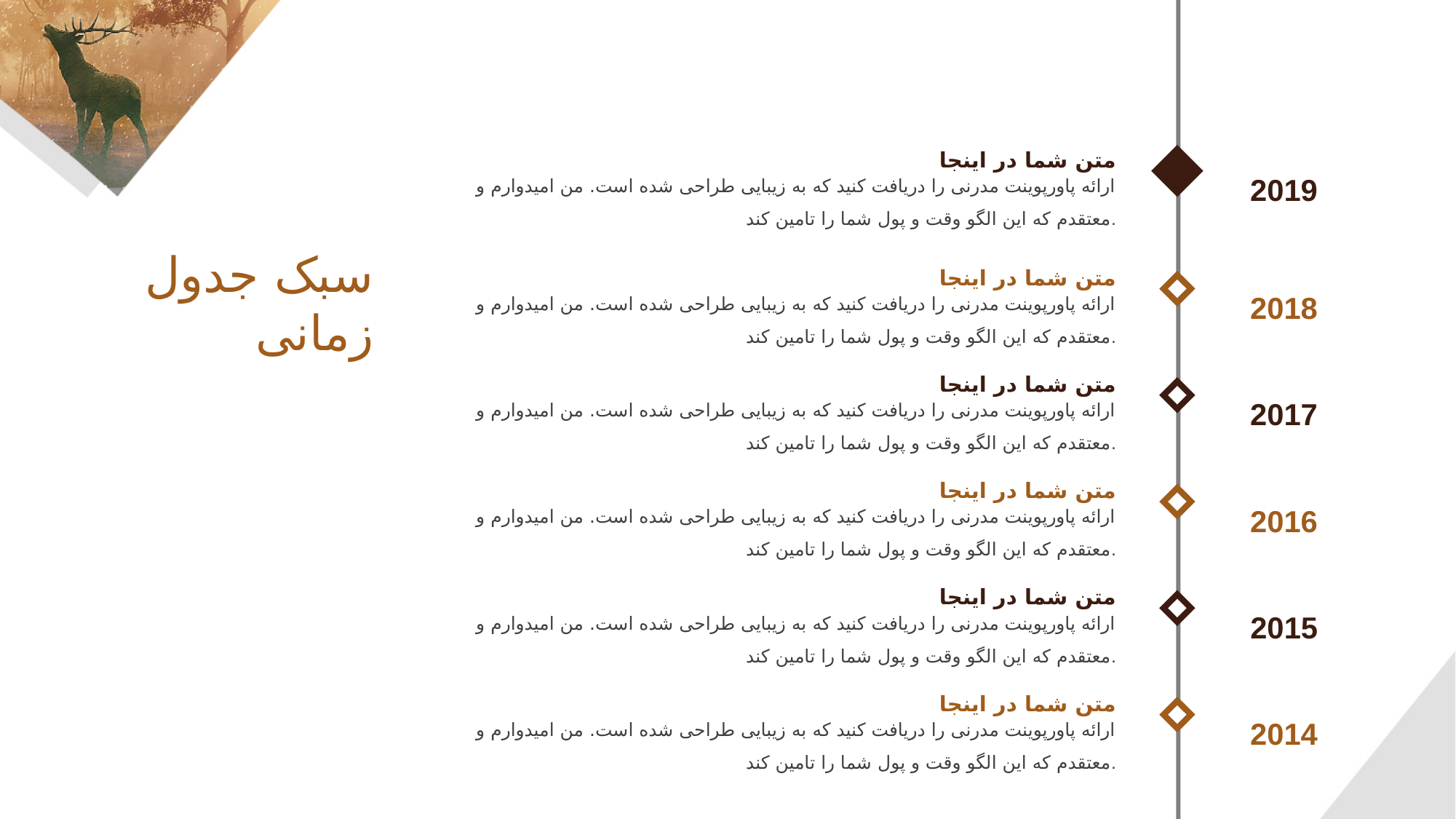

متن شما در اینجا
ارائه پاورپوینت مدرنی را دریافت کنید که به زیبایی طراحی شده است. من امیدوارم و معتقدم که این الگو وقت و پول شما را تامین کند.

2019
سبک جدول زمانی
متن شما در اینجا
ارائه پاورپوینت مدرنی را دریافت کنید که به زیبایی طراحی شده است. من امیدوارم و معتقدم که این الگو وقت و پول شما را تامین کند.
2018

متن شما در اینجا
ارائه پاورپوینت مدرنی را دریافت کنید که به زیبایی طراحی شده است. من امیدوارم و معتقدم که این الگو وقت و پول شما را تامین کند.
2017

متن شما در اینجا
ارائه پاورپوینت مدرنی را دریافت کنید که به زیبایی طراحی شده است. من امیدوارم و معتقدم که این الگو وقت و پول شما را تامین کند.
2016

متن شما در اینجا
ارائه پاورپوینت مدرنی را دریافت کنید که به زیبایی طراحی شده است. من امیدوارم و معتقدم که این الگو وقت و پول شما را تامین کند.
2015

متن شما در اینجا
ارائه پاورپوینت مدرنی را دریافت کنید که به زیبایی طراحی شده است. من امیدوارم و معتقدم که این الگو وقت و پول شما را تامین کند.
2014